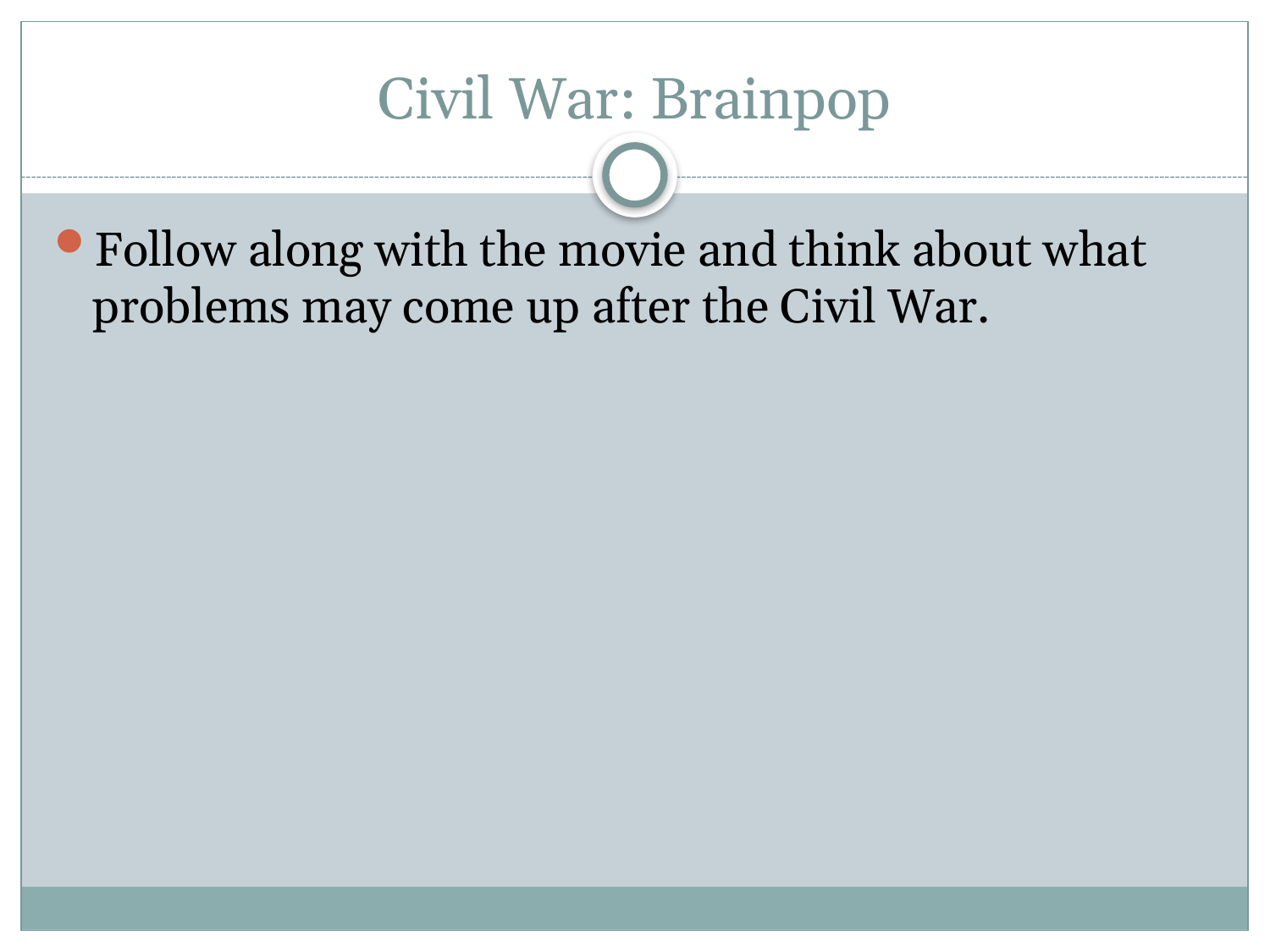

# Civil War: Brainpop
Follow along with the movie and think about what problems may come up after the Civil War.